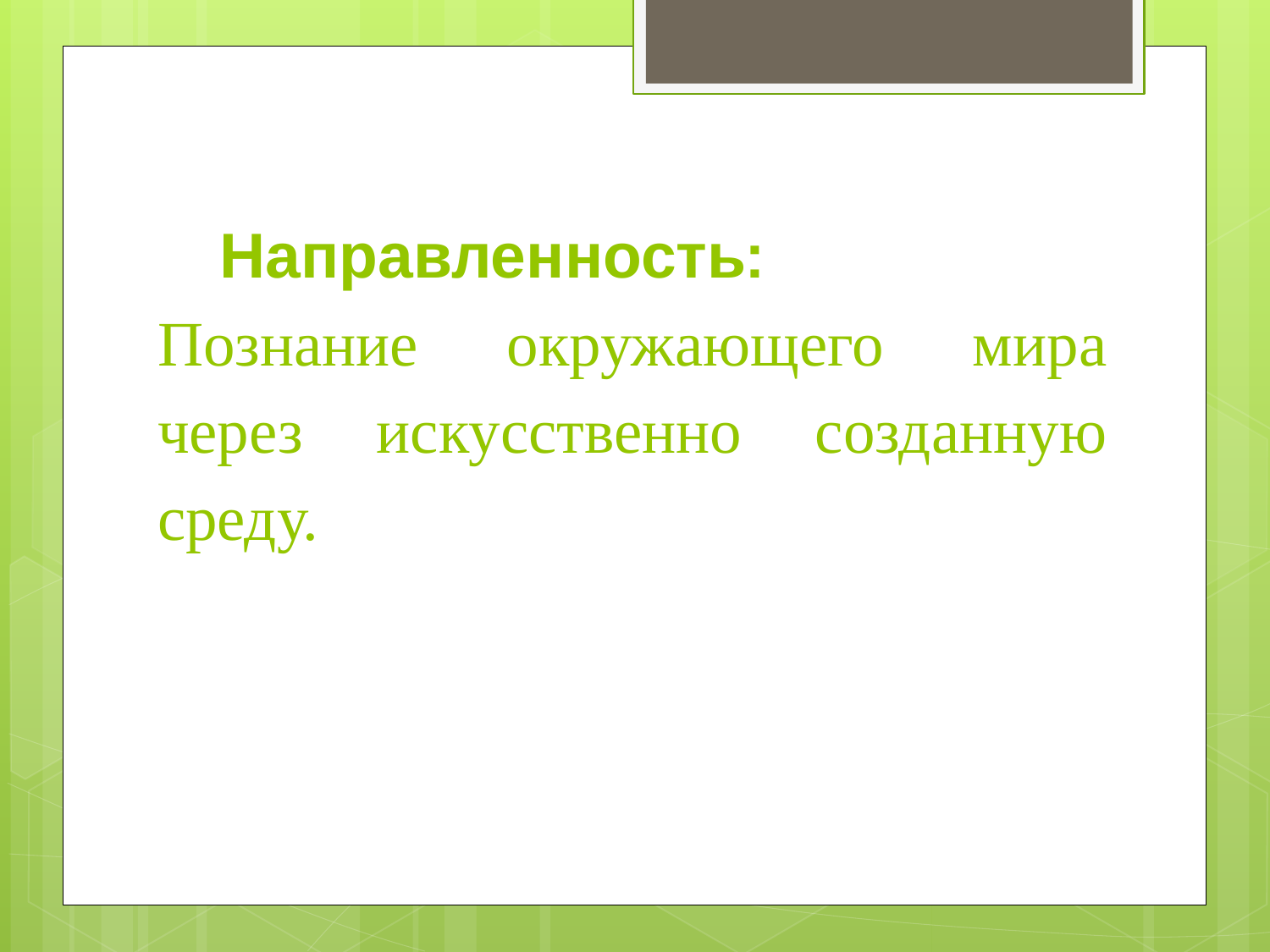

# Направленность: Познание окружающего мира через искусственно созданную среду.